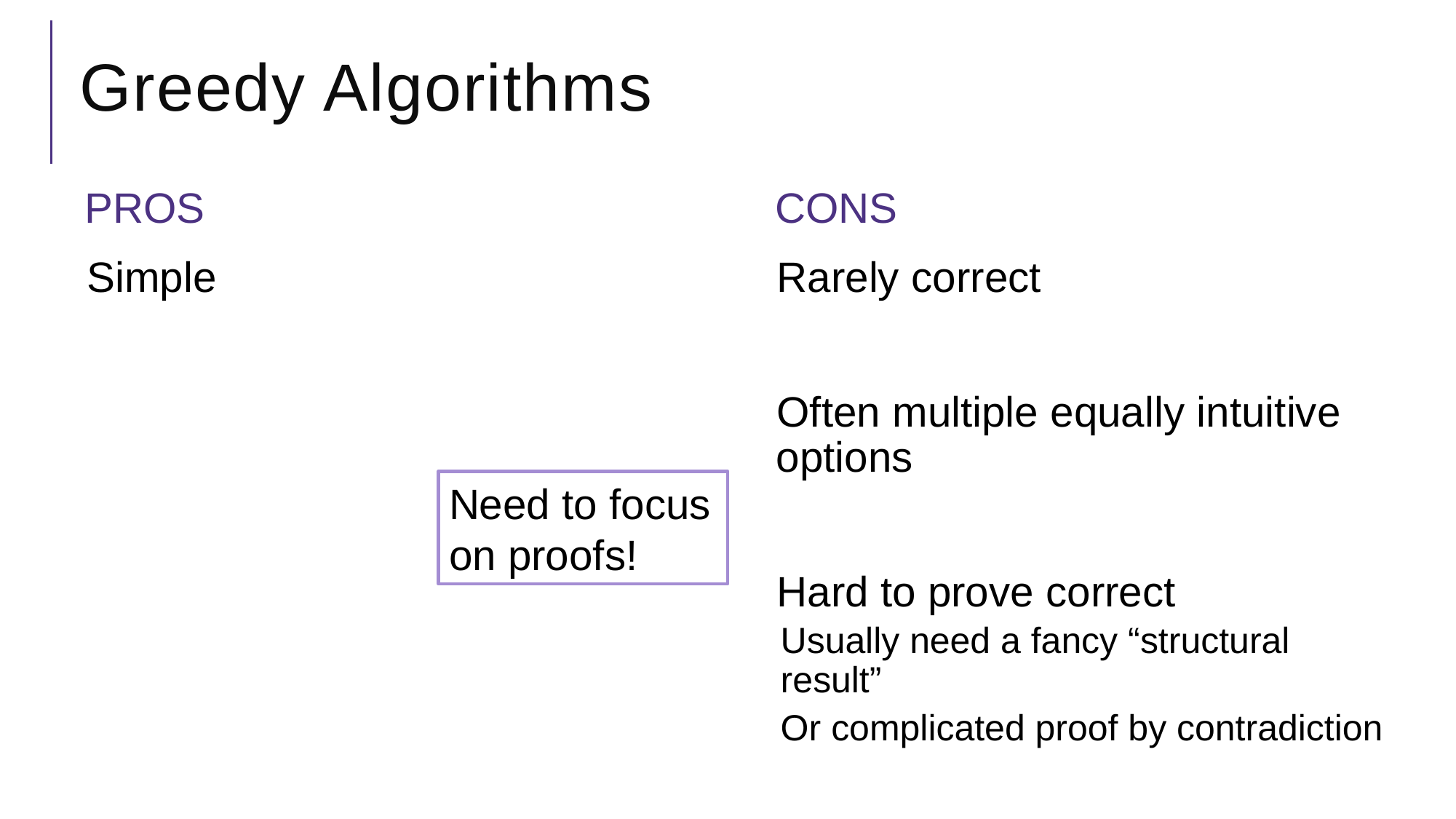

# Greedy Algorithms
Pros
Cons
Simple

Rarely correct

Often multiple equally intuitive options

Hard to prove correct
Usually need a fancy “structural result”
Or complicated proof by contradiction

Need to focus on proofs!